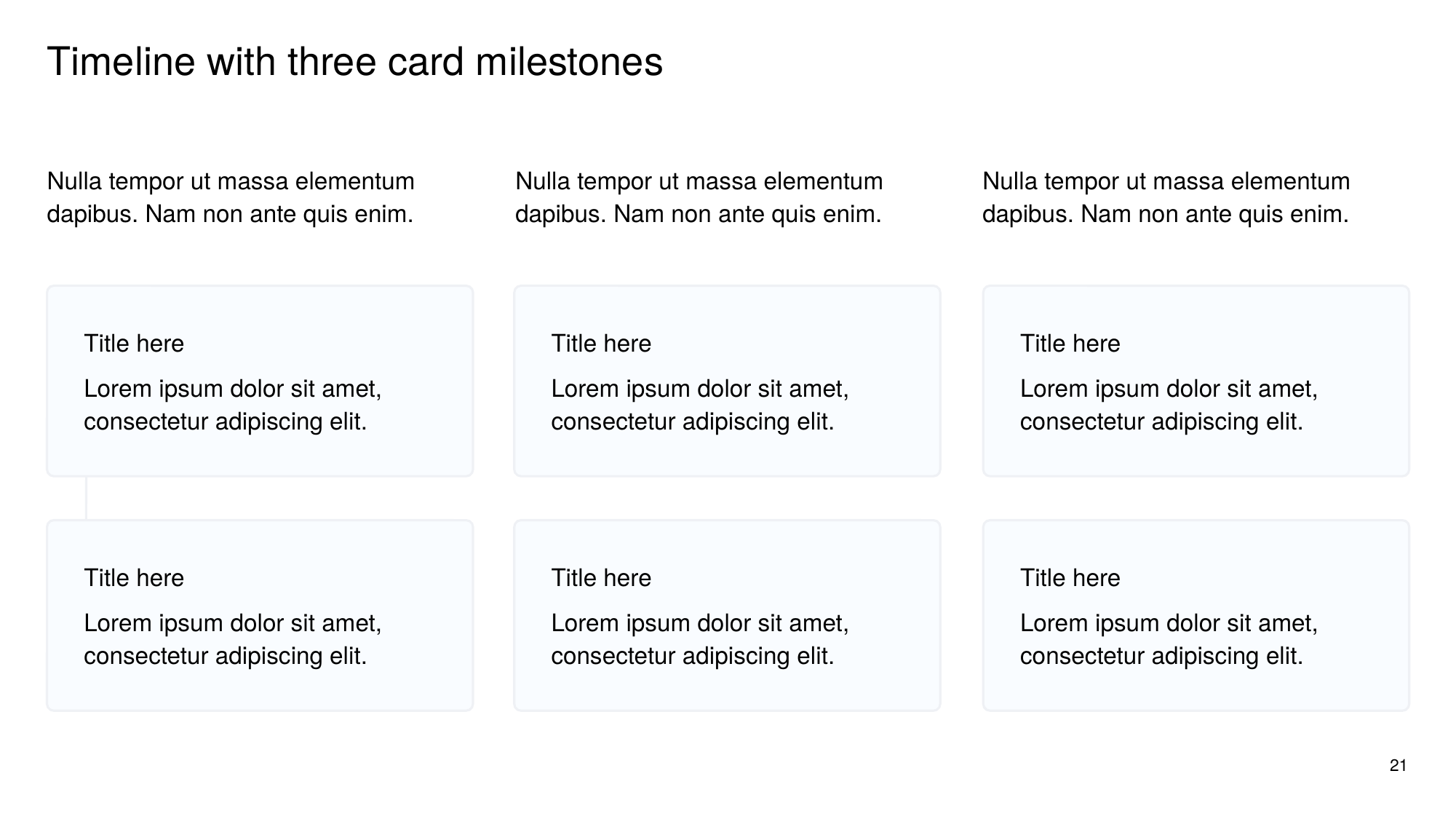

# Timeline with three card milestones
Nulla tempor ut massa elementum dapibus. Nam non ante quis enim.
Nulla tempor ut massa elementum dapibus. Nam non ante quis enim.
Nulla tempor ut massa elementum dapibus. Nam non ante quis enim.

Title here
Lorem ipsum dolor sit amet, consectetur adipiscing elit.
Title here
Lorem ipsum dolor sit amet, consectetur adipiscing elit.
Title here
Lorem ipsum dolor sit amet, consectetur adipiscing elit.

Title here
Lorem ipsum dolor sit amet, consectetur adipiscing elit.
Title here
Lorem ipsum dolor sit amet, consectetur adipiscing elit.
Title here
Lorem ipsum dolor sit amet, consectetur adipiscing elit.
21